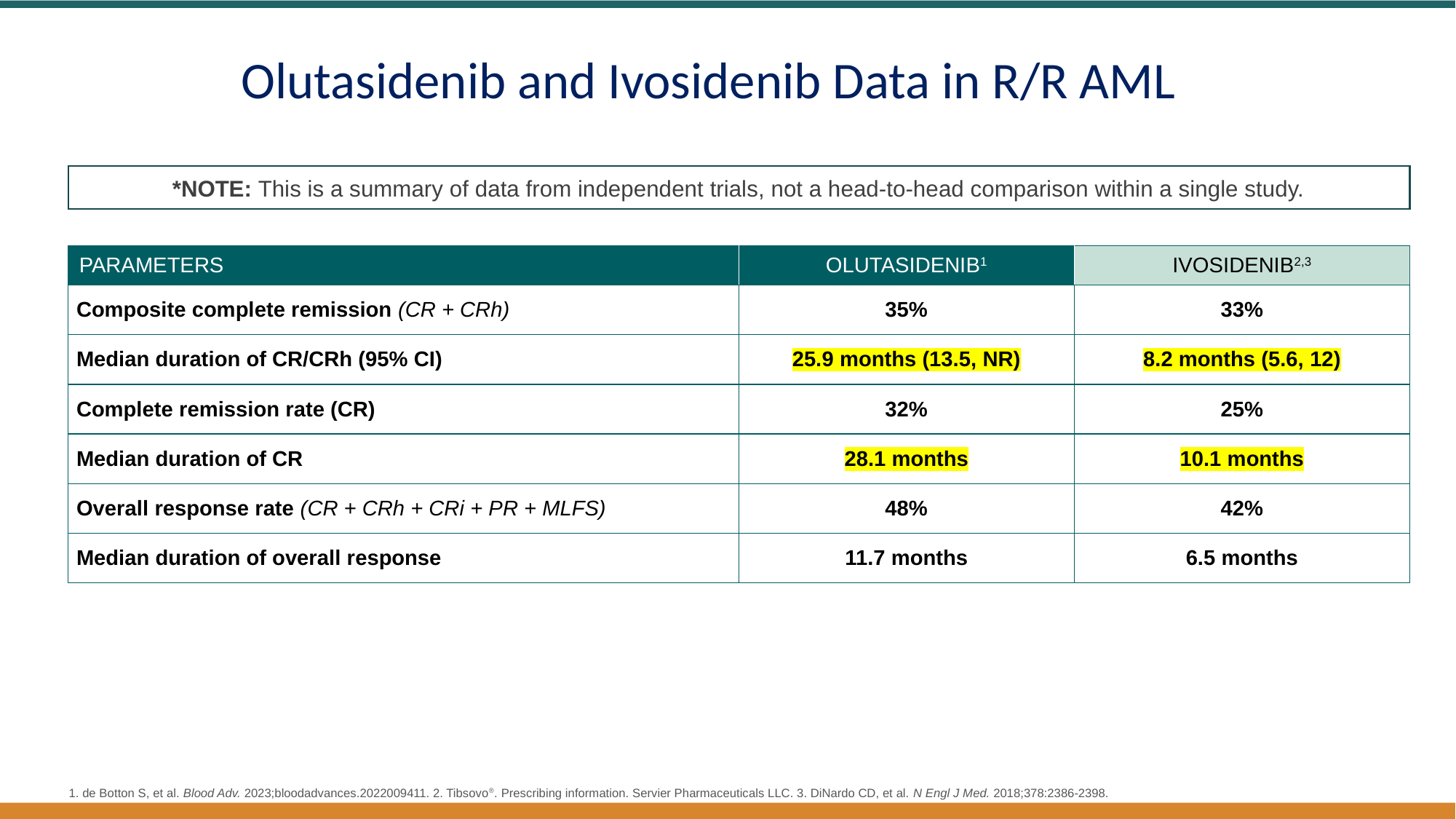

# Olutasidenib and Ivosidenib Data in R/R AML
*NOTE: This is a summary of data from independent trials, not a head-to-head comparison within a single study.
| PARAMETERS | OLUTASIDENIB1 | IvoSIDENIB2,3 |
| --- | --- | --- |
| Composite complete remission (CR + CRh) | 35% | 33% |
| Median duration of CR/CRh (95% CI) | 25.9 months (13.5, NR) | 8.2 months (5.6, 12) |
| Complete remission rate (CR) | 32% | 25% |
| Median duration of CR | 28.1 months | 10.1 months |
| Overall response rate (CR + CRh + CRi + PR + MLFS) | 48% | 42% |
| Median duration of overall response | 11.7 months | 6.5 months |
1. de Botton S, et al. Blood Adv. 2023;bloodadvances.2022009411. 2. Tibsovo®. Prescribing information. Servier Pharmaceuticals LLC. 3. DiNardo CD, et al. N Engl J Med. 2018;378:2386-2398.